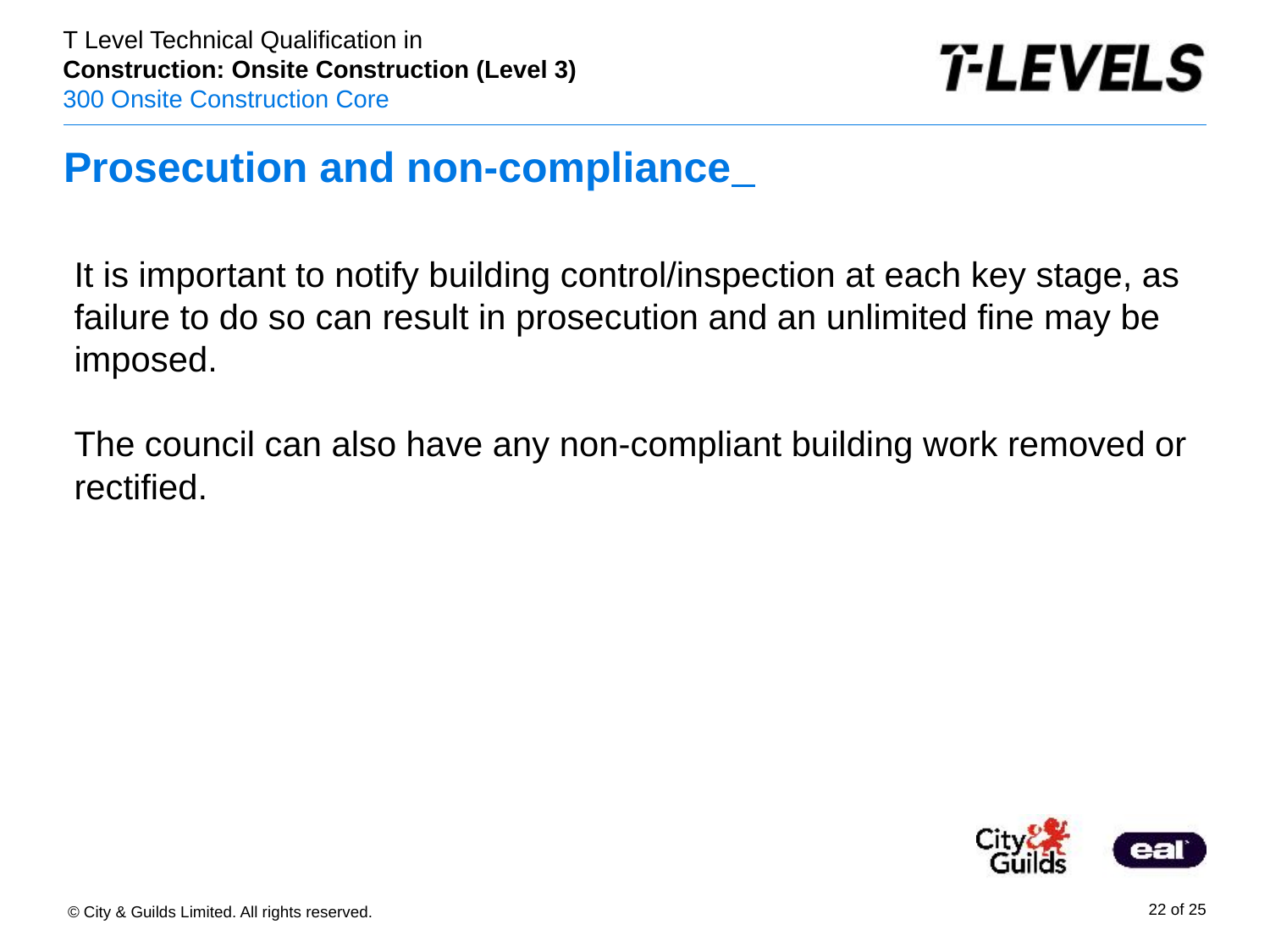

# Prosecution and non-compliance
It is important to notify building control/inspection at each key stage, as failure to do so can result in prosecution and an unlimited fine may be imposed.

The council can also have any non-compliant building work removed or rectified.